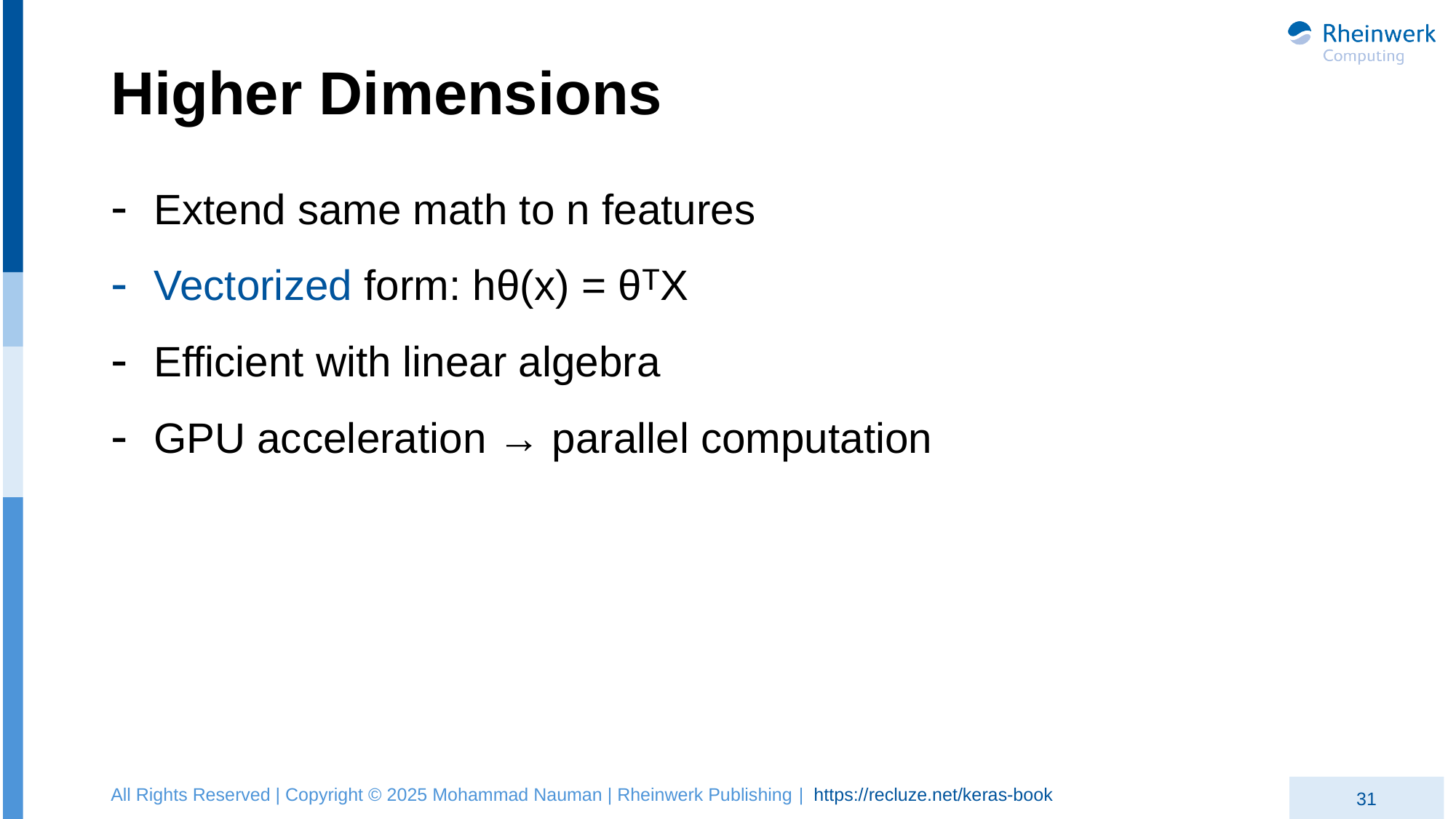

# Higher Dimensions
Extend same math to n features
Vectorized form: hθ(x) = θᵀX
Efficient with linear algebra
GPU acceleration → parallel computation